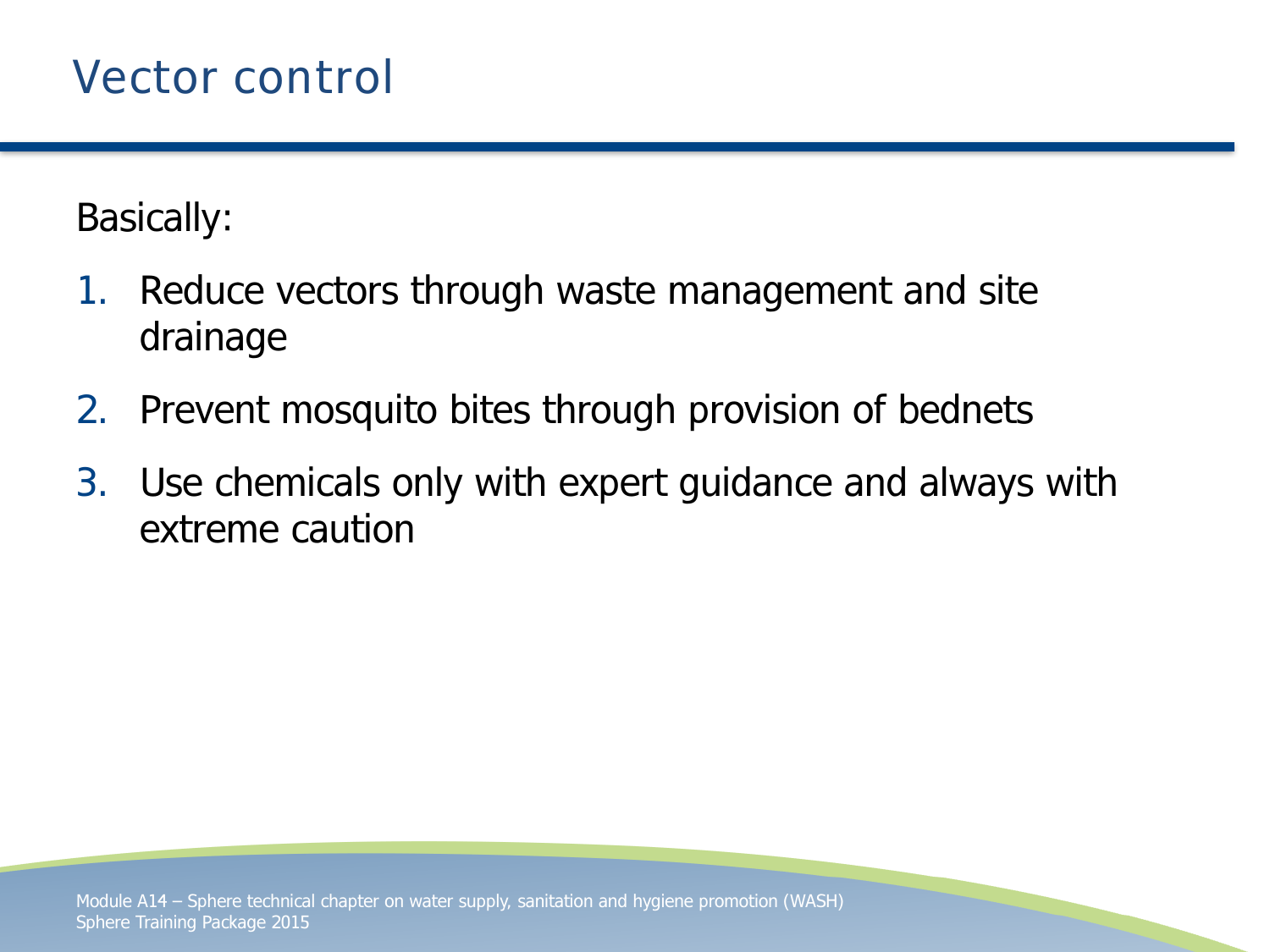

# Vector control
Basically:
Reduce vectors through waste management and site drainage
Prevent mosquito bites through provision of bednets
Use chemicals only with expert guidance and always with extreme caution
Module A14 – Sphere technical chapter on water supply, sanitation and hygiene promotion (WASH)
Sphere Training Package 2015